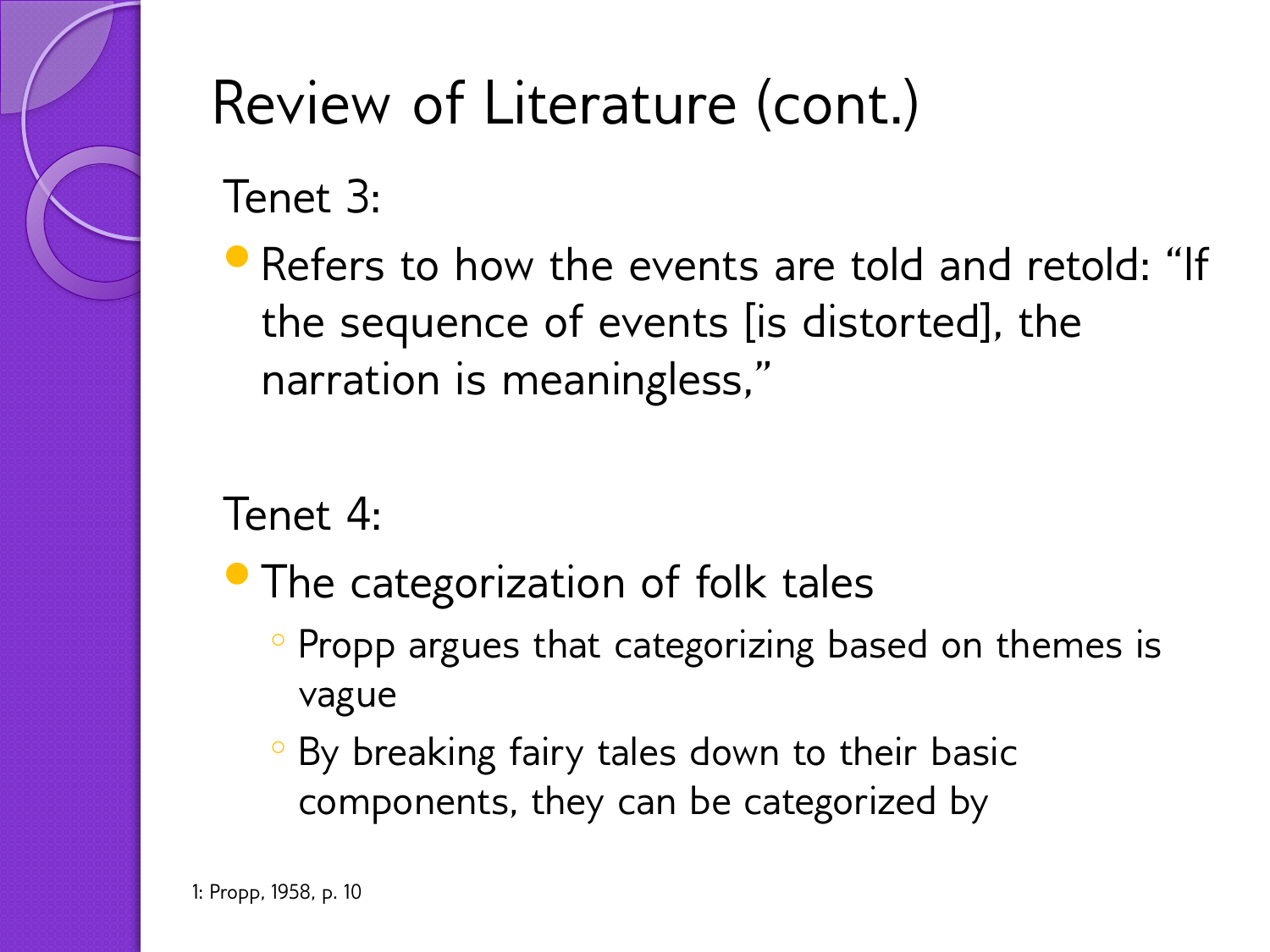

# Review of Literature (cont.)
Tenet 3:
Refers to how the events are told and retold: “If the sequence of events [is distorted], the narration is meaningless,”

Tenet 4:
The categorization of folk tales
Propp argues that categorizing based on themes is vague
By breaking fairy tales down to their basic components, they can be categorized by
1: Propp, 1958, p. 10